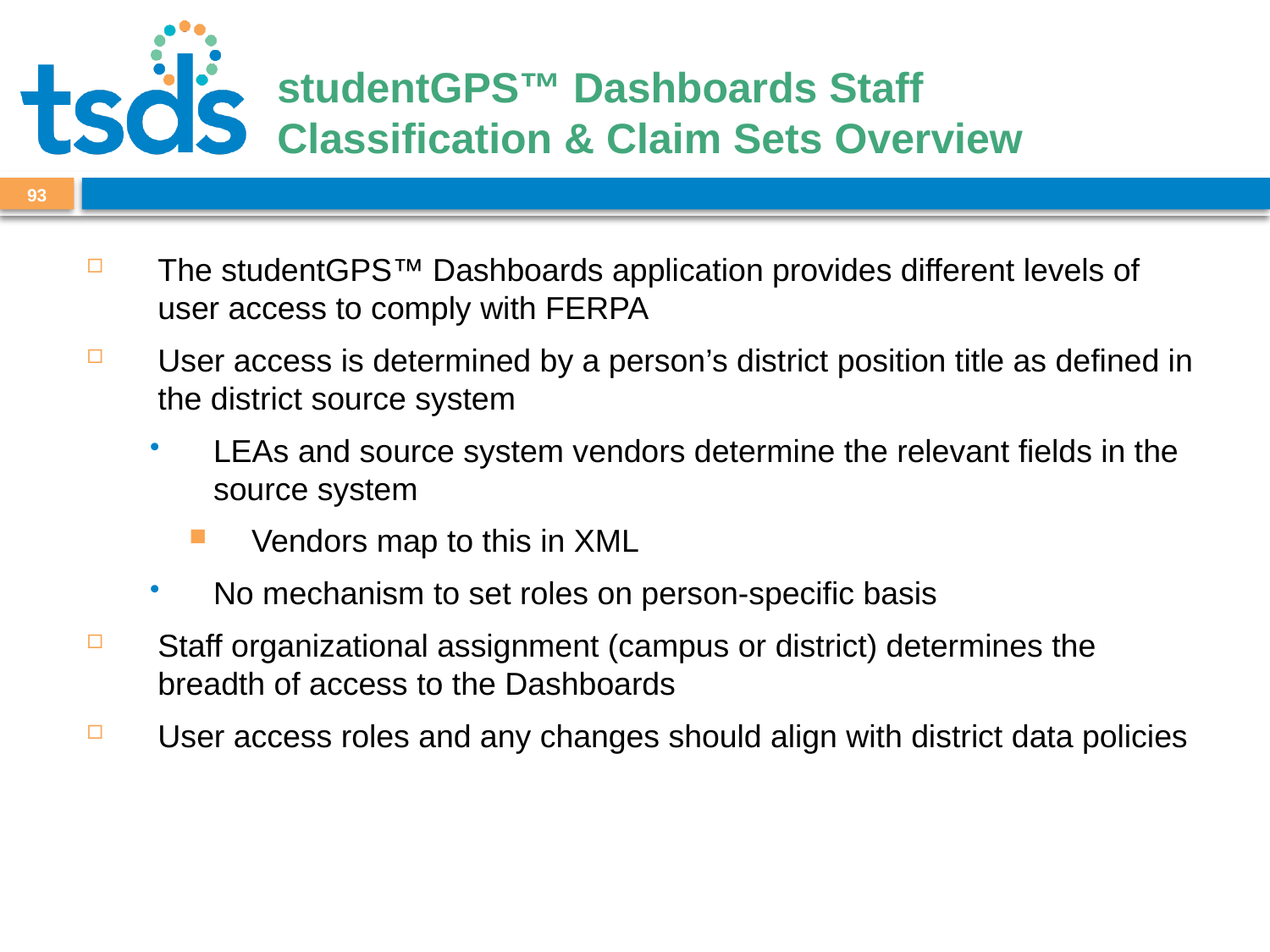

# studentGPS™ Dashboards Staff Classification & Claim Sets Overview
93
The studentGPS™ Dashboards application provides different levels of user access to comply with FERPA
User access is determined by a person’s district position title as defined in the district source system
LEAs and source system vendors determine the relevant fields in the source system
Vendors map to this in XML
No mechanism to set roles on person-specific basis
Staff organizational assignment (campus or district) determines the breadth of access to the Dashboards
User access roles and any changes should align with district data policies